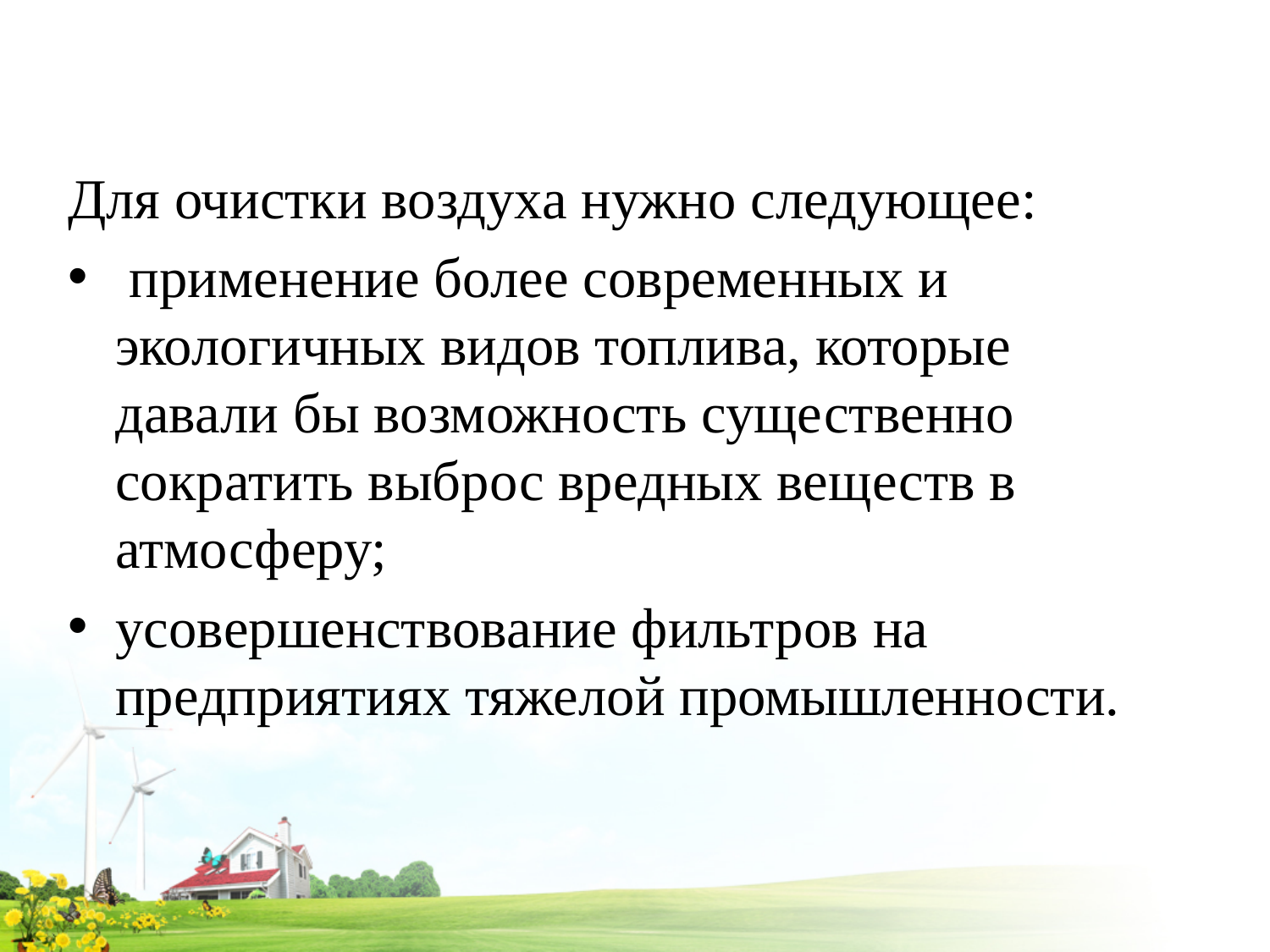

Для очистки воздуха нужно следующее:
 применение более современных и экологичных видов топлива, которые давали бы возможность существенно сократить выброс вредных веществ в атмосферу;
усовершенствование фильтров на предприятиях тяжелой промышленности.